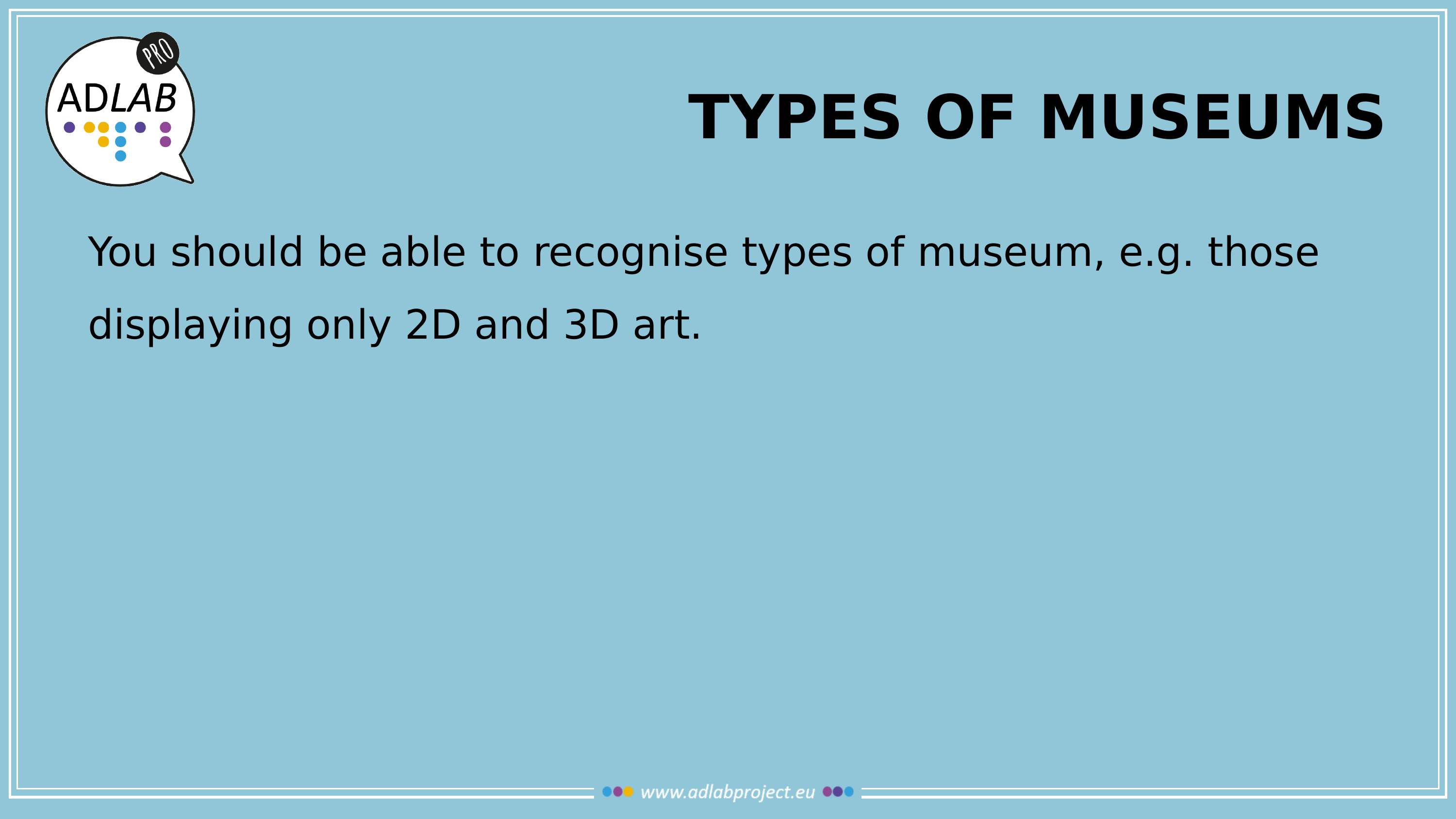

# Types of museums
You should be able to recognise types of museum, e.g. those displaying only 2D and 3D art.